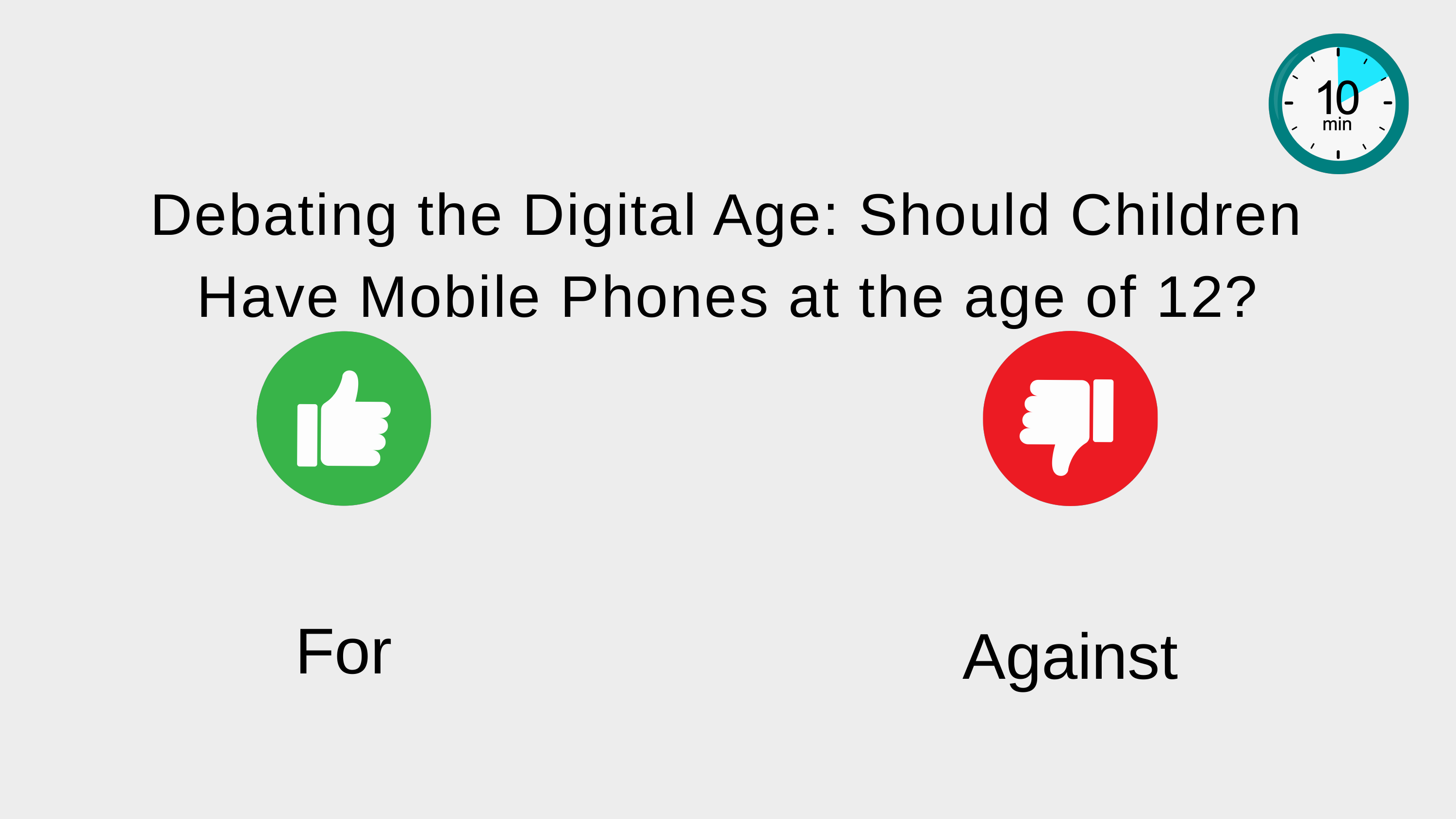

Debating the Digital Age: Should Children Have Mobile Phones at the age of 12?

For
Against